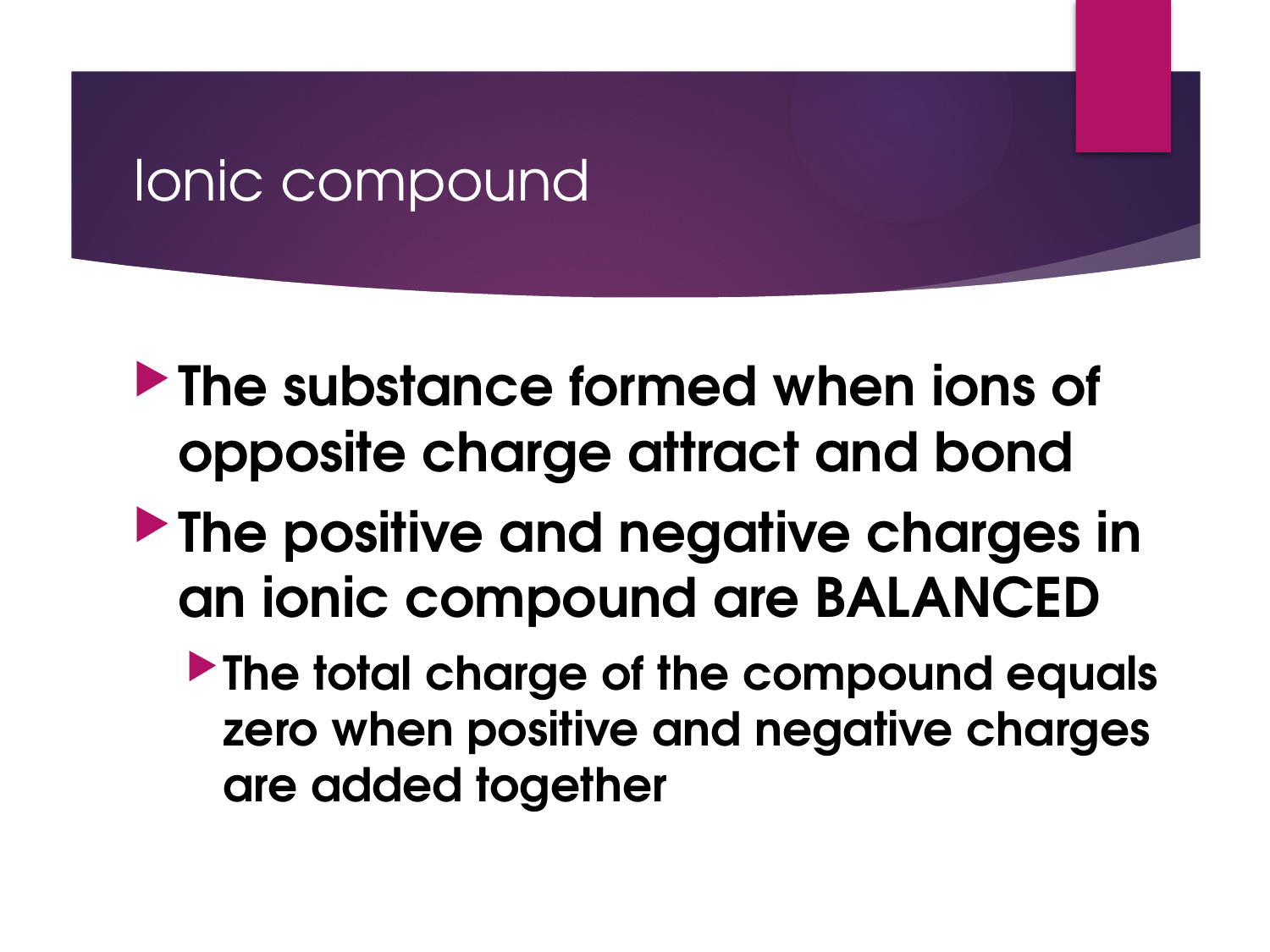

# Ionic compound
The substance formed when ions of opposite charge attract and bond
The positive and negative charges in an ionic compound are BALANCED
The total charge of the compound equals zero when positive and negative charges are added together